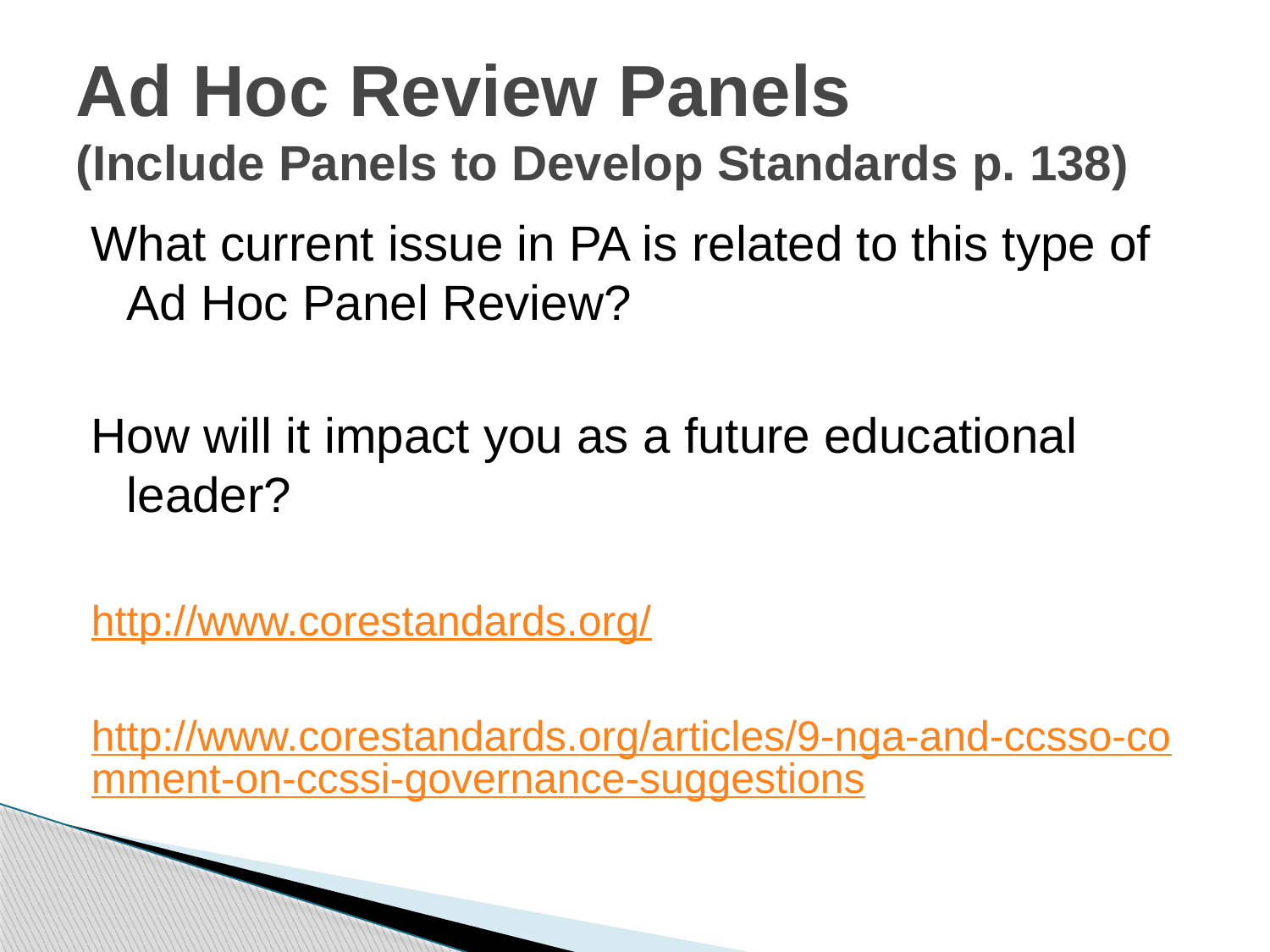

# Ad Hoc Review Panels (Include Panels to Develop Standards p. 138)
What current issue in PA is related to this type of Ad Hoc Panel Review?

How will it impact you as a future educational leader?

http://www.corestandards.org/

http://www.corestandards.org/articles/9-nga-and-ccsso-comment-on-ccssi-governance-suggestions